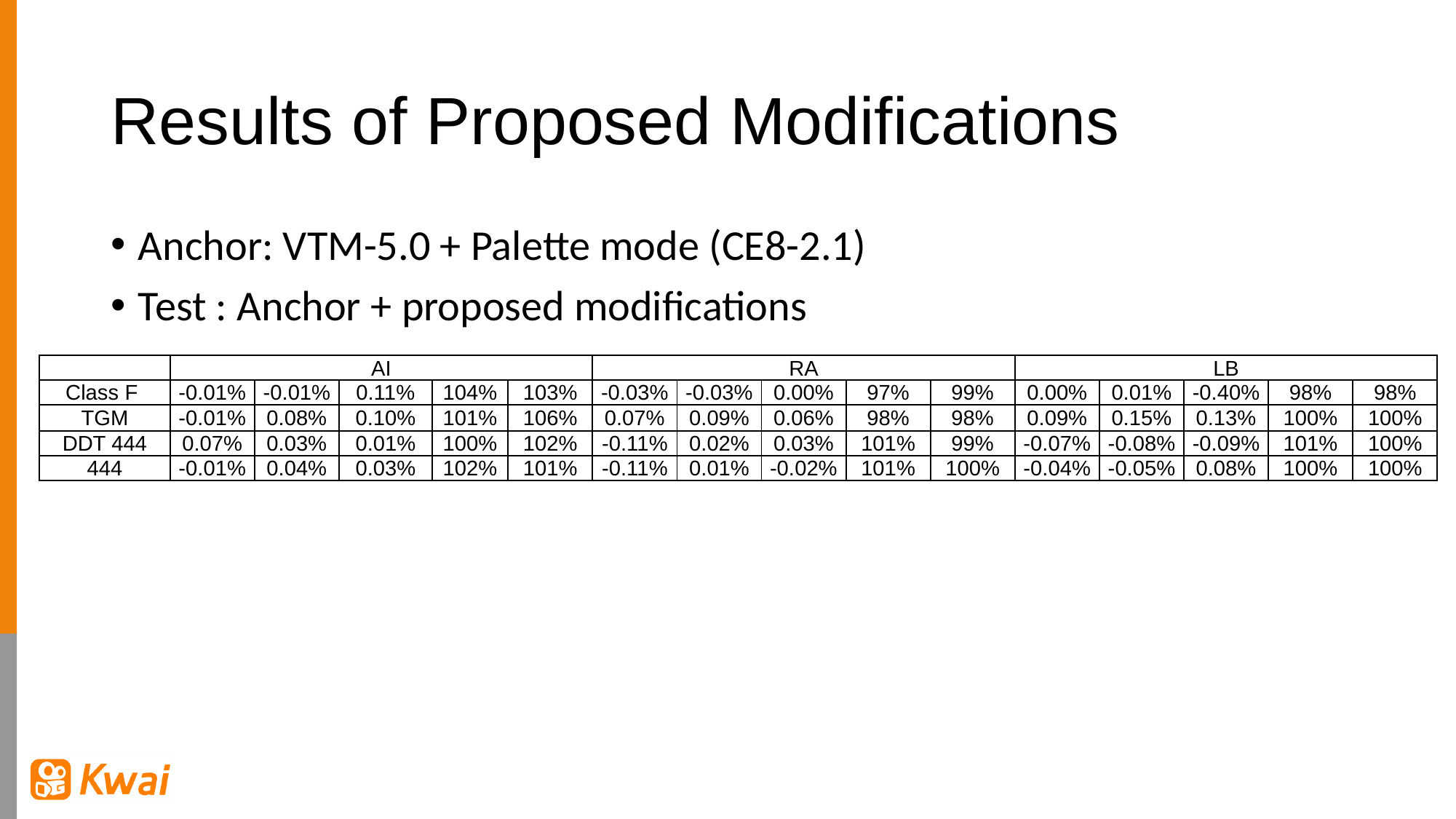

# Results of Proposed Modifications
Anchor: VTM-5.0 + Palette mode (CE8-2.1)
Test : Anchor + proposed modifications

|  | AI |  |  |  |  | RA |  |  |  |  | LB |  |  |  |  |
| --- | --- | --- | --- | --- | --- | --- | --- | --- | --- | --- | --- | --- | --- | --- | --- |
| Class F | -0.01% | -0.01% | 0.11% | 104% | 103% | -0.03% | -0.03% | 0.00% | 97% | 99% | 0.00% | 0.01% | -0.40% | 98% | 98% |
| TGM | -0.01% | 0.08% | 0.10% | 101% | 106% | 0.07% | 0.09% | 0.06% | 98% | 98% | 0.09% | 0.15% | 0.13% | 100% | 100% |
| DDT 444 | 0.07% | 0.03% | 0.01% | 100% | 102% | -0.11% | 0.02% | 0.03% | 101% | 99% | -0.07% | -0.08% | -0.09% | 101% | 100% |
| 444 | -0.01% | 0.04% | 0.03% | 102% | 101% | -0.11% | 0.01% | -0.02% | 101% | 100% | -0.04% | -0.05% | 0.08% | 100% | 100% |